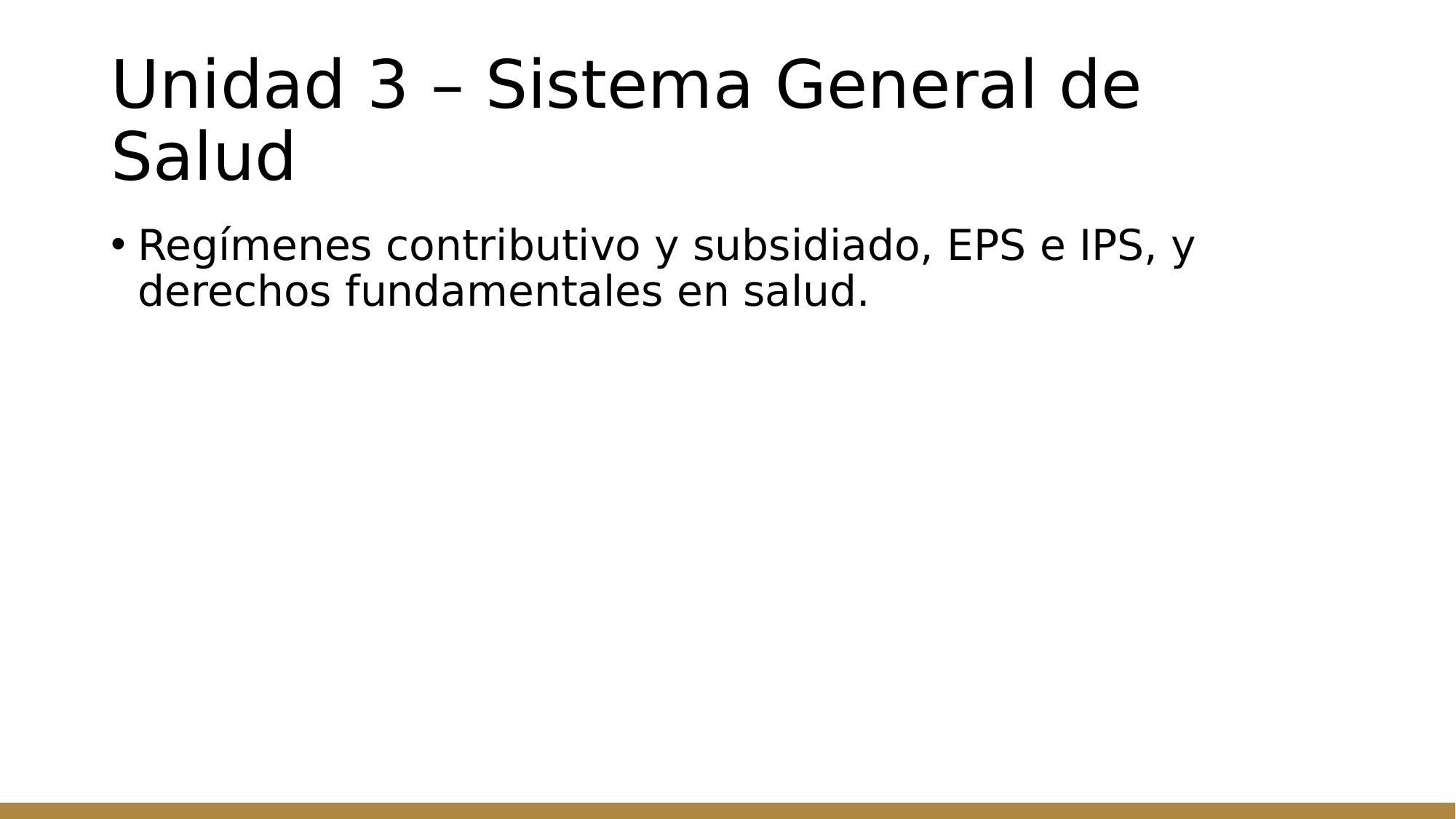

# Unidad 3 – Sistema General de Salud
Regímenes contributivo y subsidiado, EPS e IPS, y derechos fundamentales en salud.